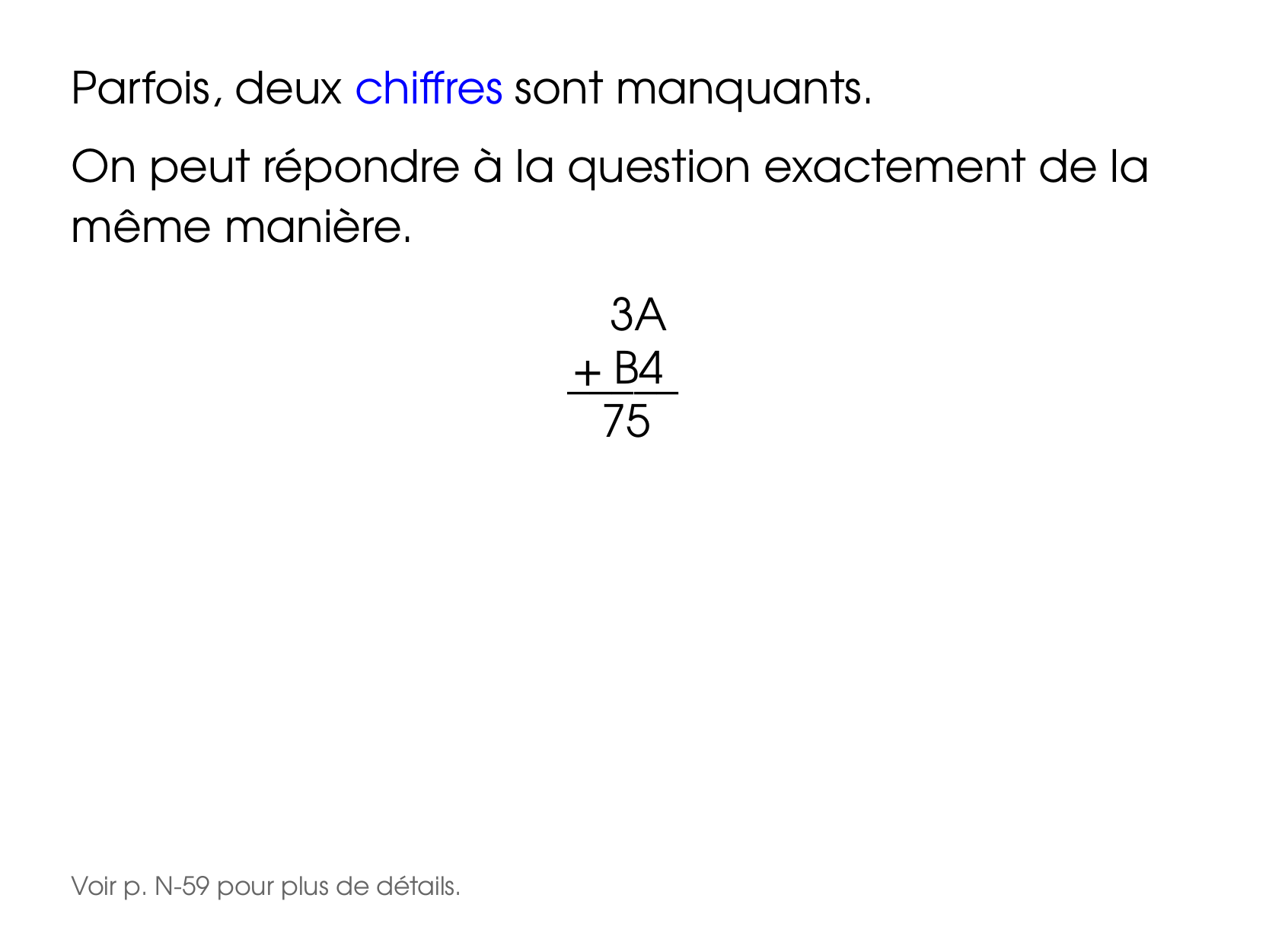

Parfois, deux chiffres sont manquants.
On peut répondre à la question exactement de la même manière.
 3A
 B4
 75
+

_____
Voir p. N-59 pour plus de détails.